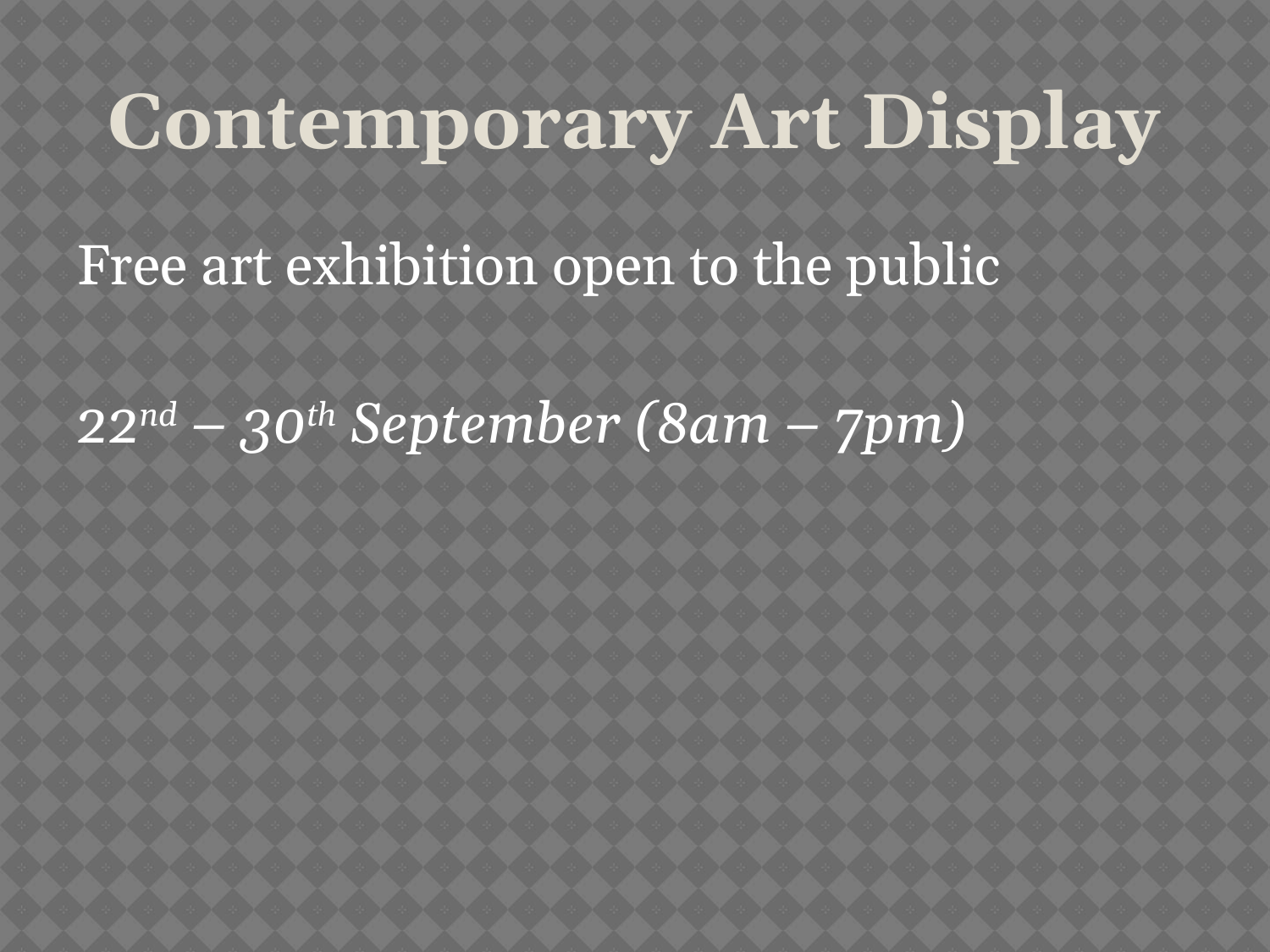

# Contemporary Art Display
Free art exhibition open to the public

22nd – 30th September (8am – 7pm)